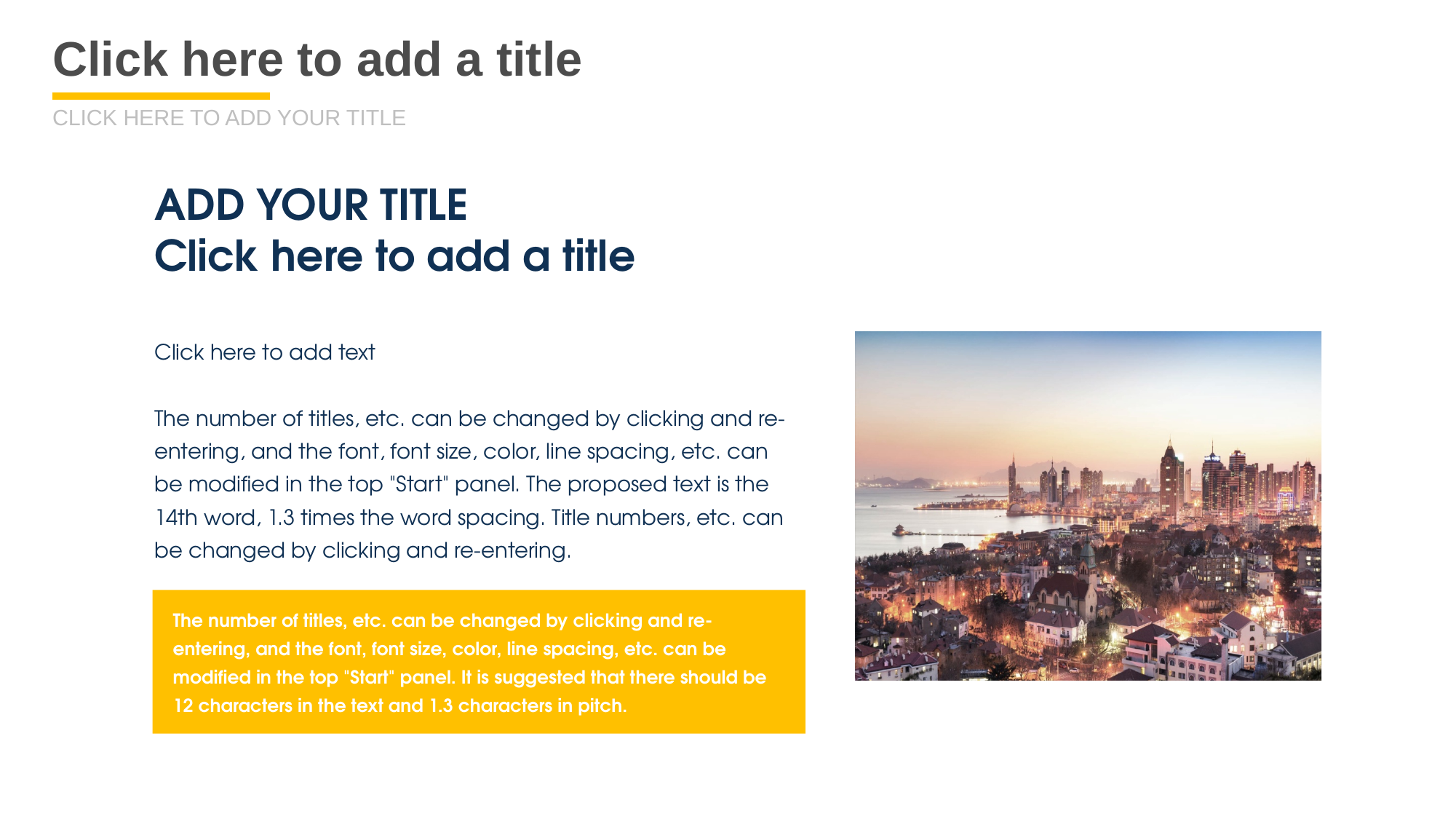

# Click here to add a title
CLICK HERE TO ADD YOUR TITLE
ADD YOUR TITLE
Click here to add a title
Click here to add text

The number of titles, etc. can be changed by clicking and re-entering, and the font, font size, color, line spacing, etc. can be modified in the top "Start" panel. The proposed text is the 14th word, 1.3 times the word spacing. Title numbers, etc. can be changed by clicking and re-entering.

The number of titles, etc. can be changed by clicking and re-entering, and the font, font size, color, line spacing, etc. can be modified in the top "Start" panel. It is suggested that there should be 12 characters in the text and 1.3 characters in pitch.